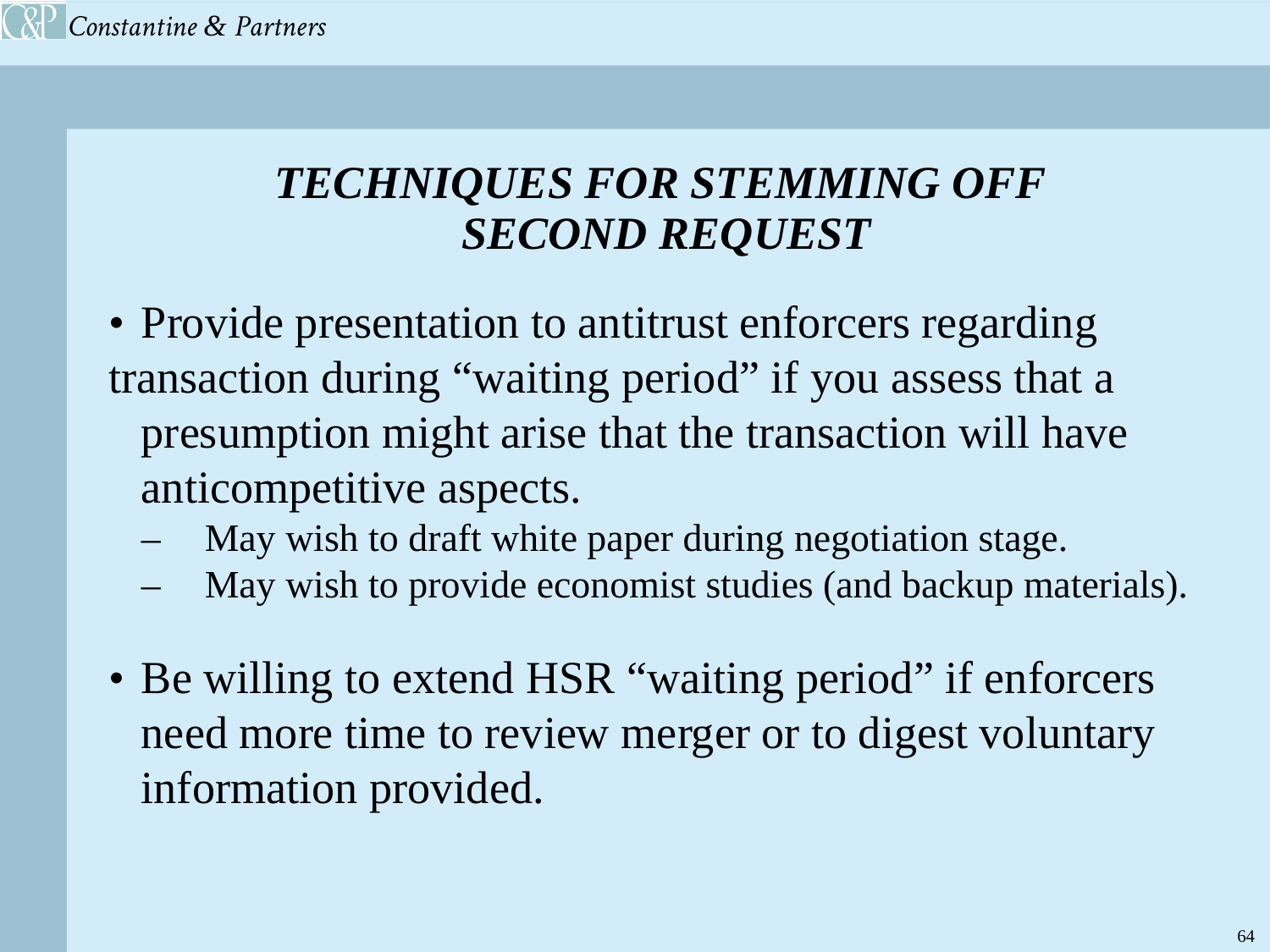

TECHNIQUES FOR STEMMING OFF
SECOND REQUEST
• 	Provide presentation to antitrust enforcers regarding 		transaction during “waiting period” if you assess that a 		presumption might arise that the transaction will have 		anticompetitive aspects.
	– 	May wish to draft white paper during negotiation stage.
	– 	May wish to provide economist studies (and backup materials).

• 	Be willing to extend HSR “waiting period” if enforcers 		need more time to review merger or to digest voluntary 		information provided.